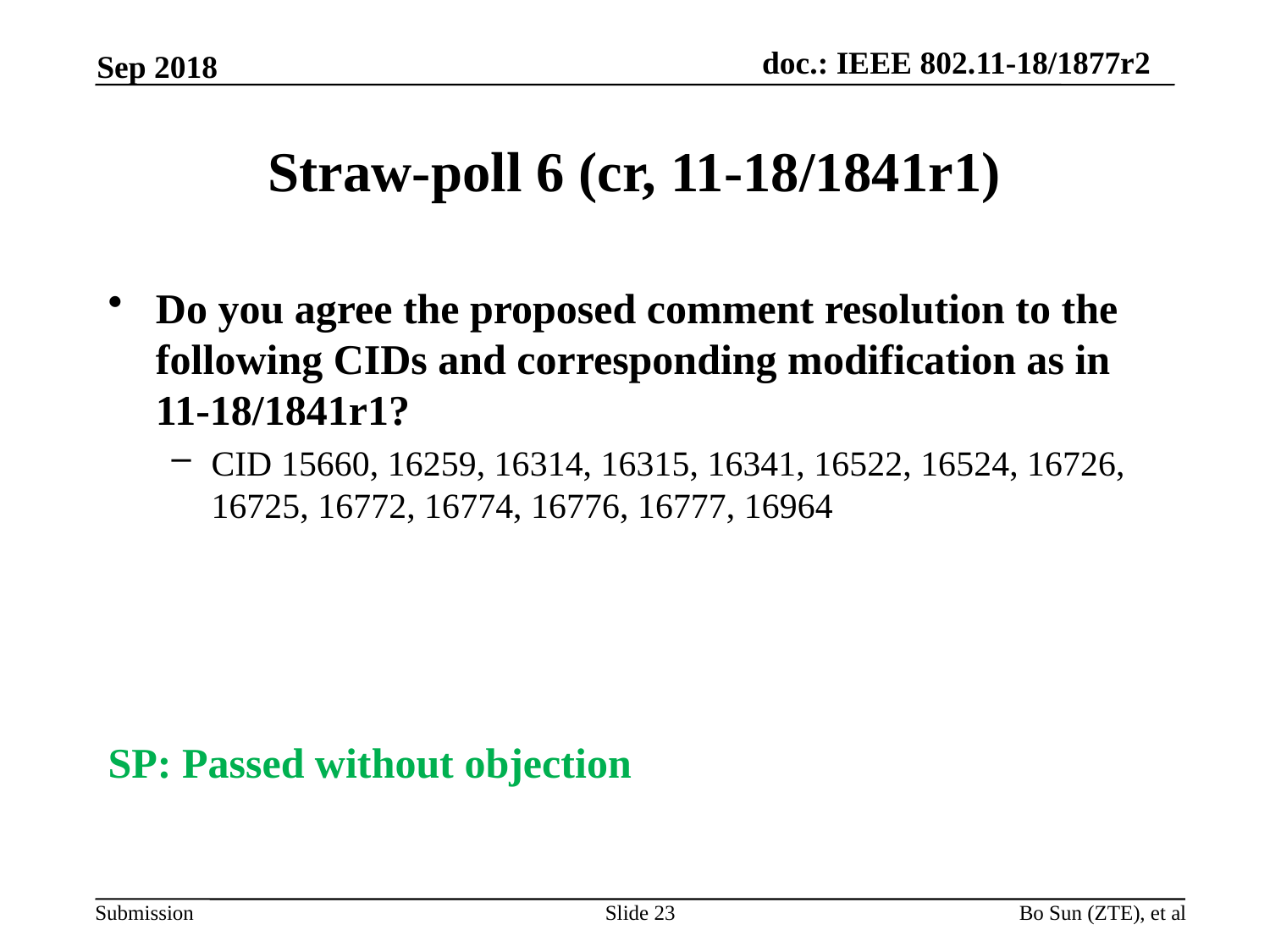

Sep 2018
# Straw-poll 6 (cr, 11-18/1841r1)
Do you agree the proposed comment resolution to the following CIDs and corresponding modification as in 11-18/1841r1?
CID 15660, 16259, 16314, 16315, 16341, 16522, 16524, 16726, 16725, 16772, 16774, 16776, 16777, 16964

SP: Passed without objection
Slide 23
Bo Sun (ZTE), et al